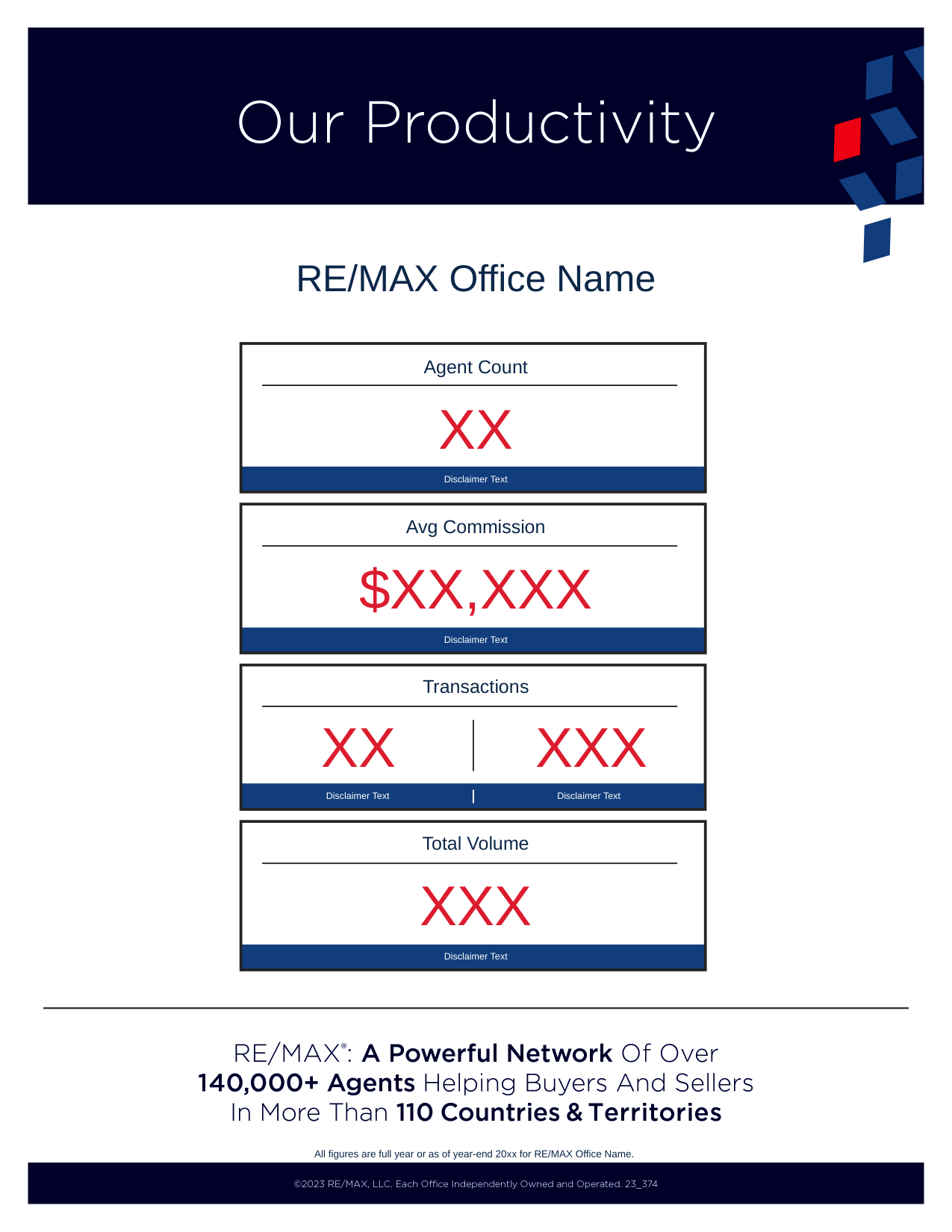

RE/MAX Office Name
Agent Count
XX
Disclaimer Text
Avg Commission
$XX,XXX
Disclaimer Text
Transactions
XX
XXX
Disclaimer Text
Disclaimer Text
Total Volume
XXX
Disclaimer Text
All figures are full year or as of year-end 20xx for RE/MAX Office Name.